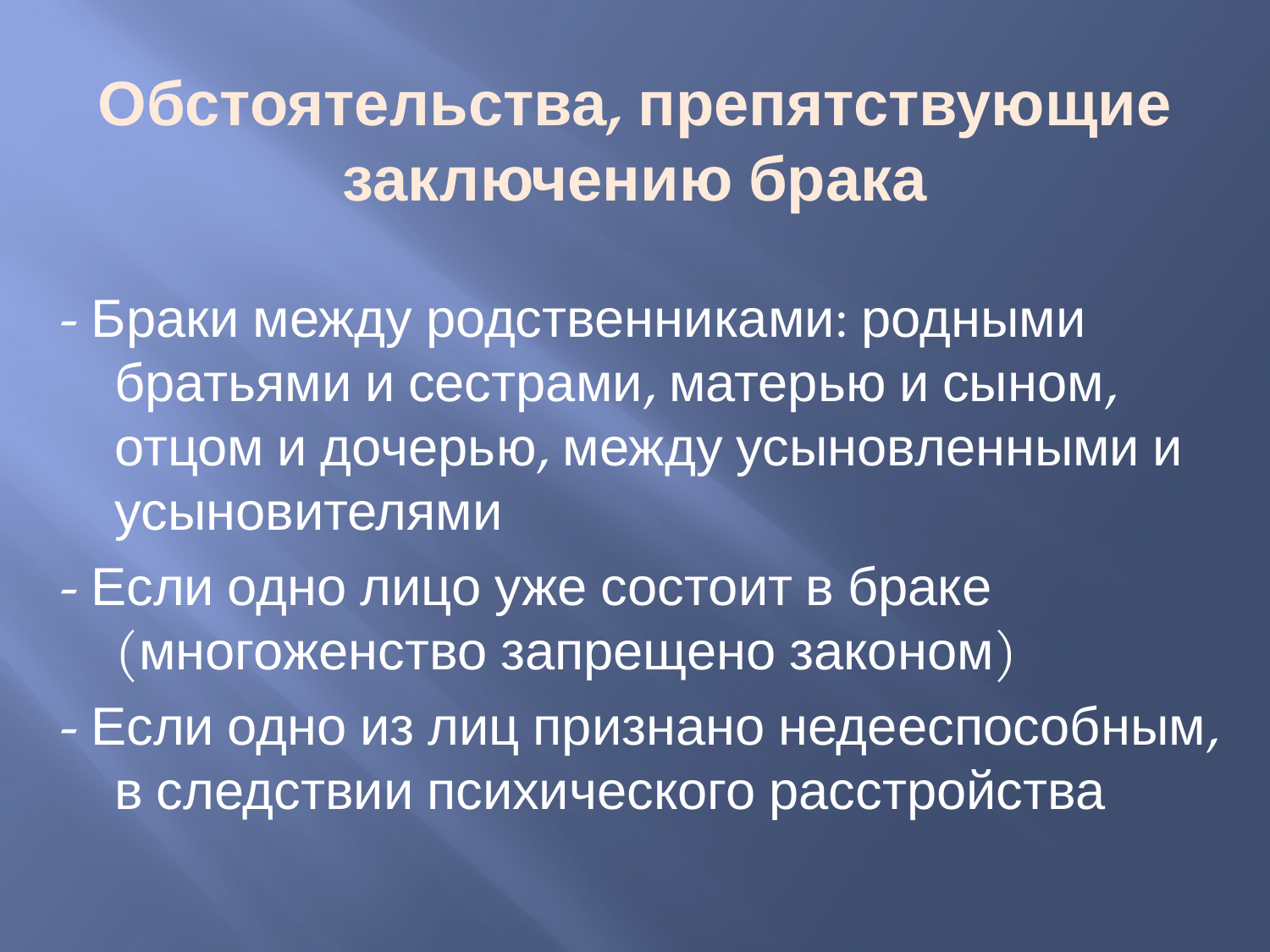

# Обстоятельства, препятствующие заключению брака
- Браки между родственниками: родными братьями и сестрами, матерью и сыном, отцом и дочерью, между усыновленными и усыновителями
- Если одно лицо уже состоит в браке (многоженство запрещено законом)
- Если одно из лиц признано недееспособным, в следствии психического расстройства